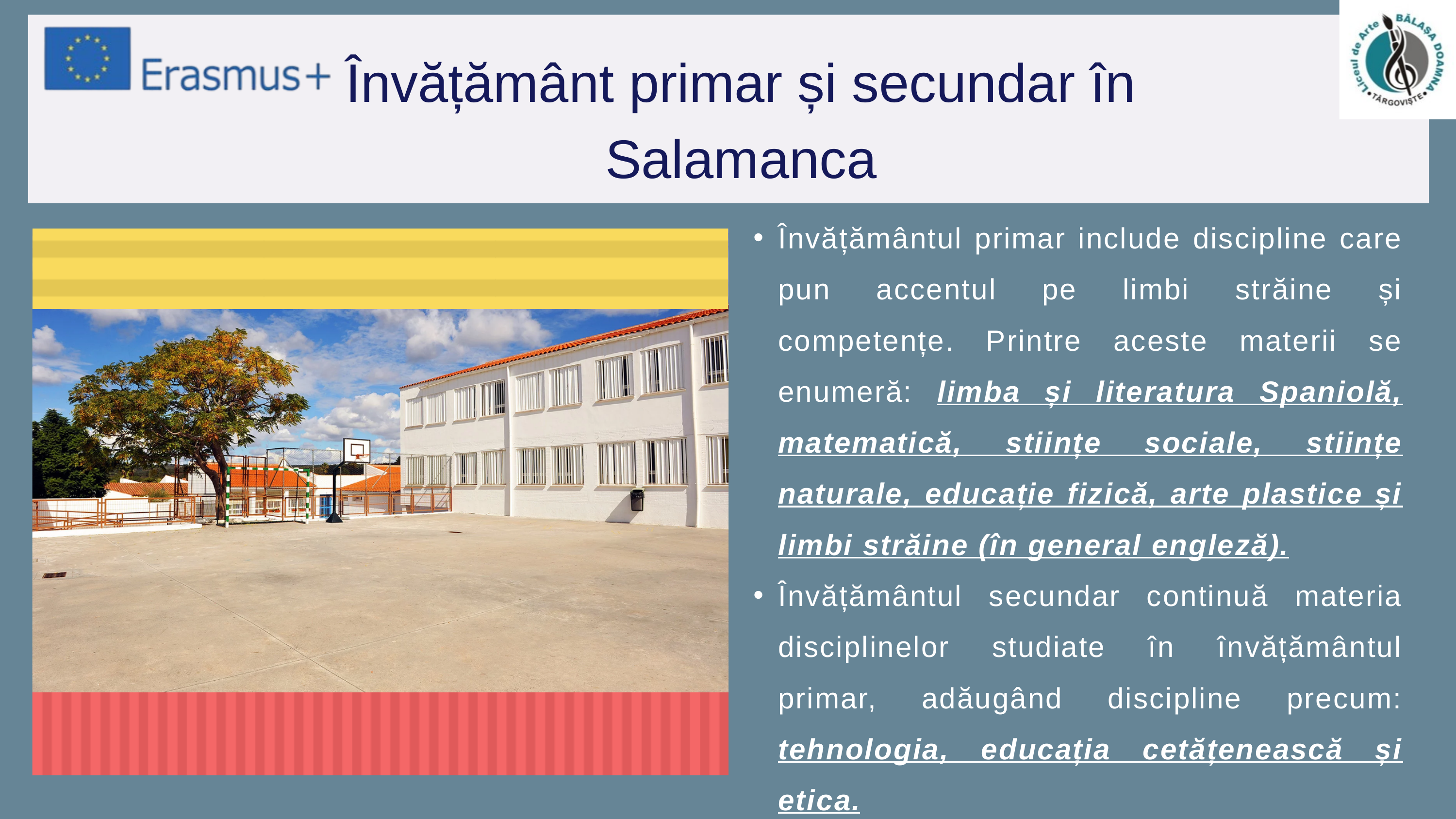

Învățământ primar și secundar în Salamanca

Învățământul primar include discipline care pun accentul pe limbi străine și competențe. Printre aceste materii se enumeră: limba și literatura Spaniolă, matematică, stiințe sociale, stiințe naturale, educație fizică, arte plastice și limbi străine (în general engleză).
Învățământul secundar continuă materia disciplinelor studiate în învățământul primar, adăugând discipline precum: tehnologia, educația cetățenească și etica.